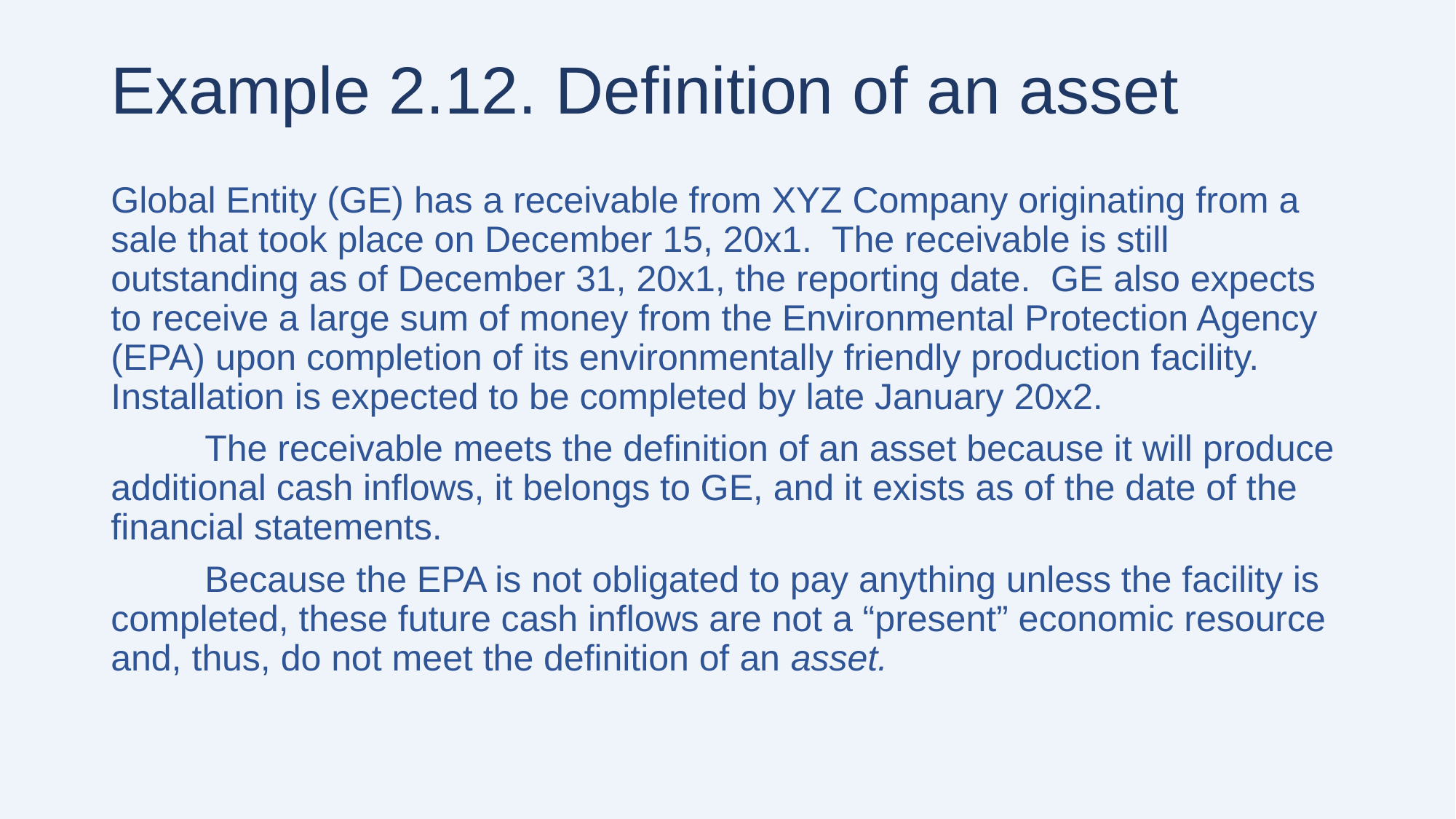

# Example 2.12. Definition of an asset
Global Entity (GE) has a receivable from XYZ Company originating from a sale that took place on December 15, 20x1.  The receivable is still outstanding as of December 31, 20x1, the reporting date.  GE also expects to receive a large sum of money from the Environmental Protection Agency (EPA) upon completion of its environmentally friendly production facility.  Installation is expected to be completed by late January 20x2.
	The receivable meets the definition of an asset because it will produce additional cash inflows, it belongs to GE, and it exists as of the date of the financial statements.
	Because the EPA is not obligated to pay anything unless the facility is completed, these future cash inflows are not a “present” economic resource and, thus, do not meet the definition of an asset.

34